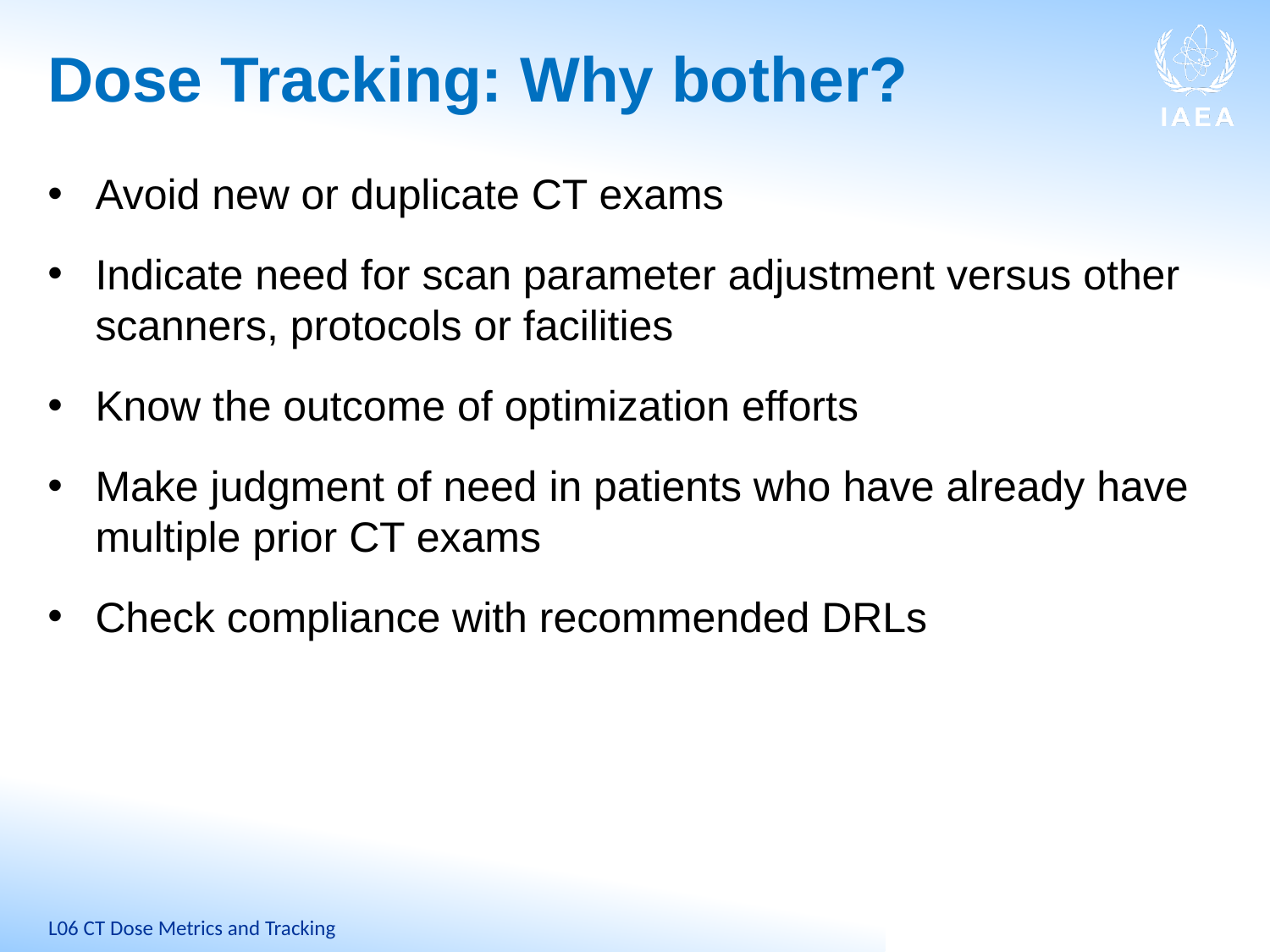

# Dose Tracking: Why bother?
Avoid new or duplicate CT exams
Indicate need for scan parameter adjustment versus other scanners, protocols or facilities
Know the outcome of optimization efforts
Make judgment of need in patients who have already have multiple prior CT exams
Check compliance with recommended DRLs